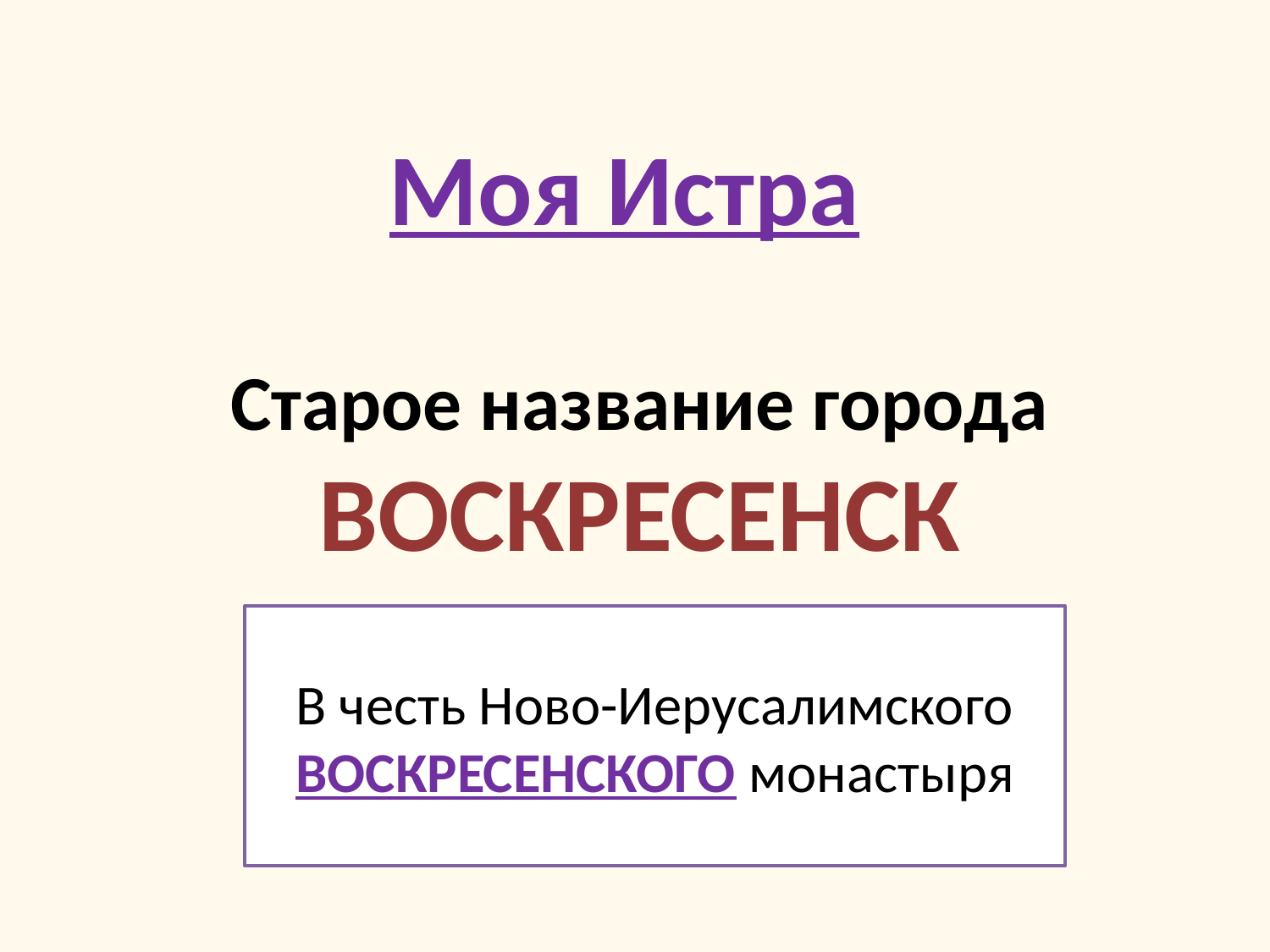

# Моя Истра
Старое название города ВОСКРЕСЕНСК
Почему?
В честь Ново-Иерусалимского ВОСКРЕСЕНСКОГО монастыря